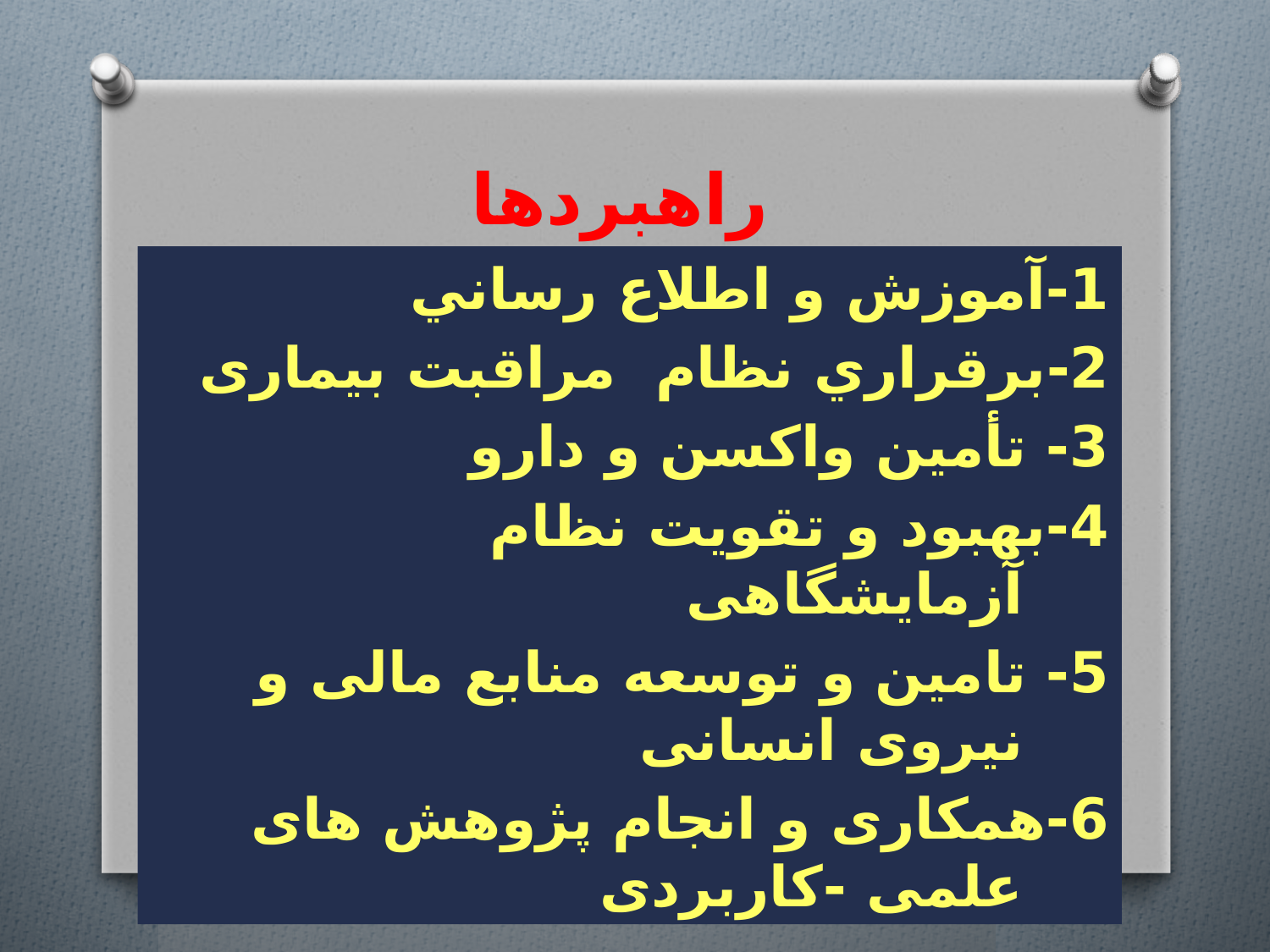

راهبردها
1-آموزش و اطلاع رساني
2-برقراري نظام  مراقبت بیماری
3- تأمين واکسن و دارو
4-بهبود و تقویت نظام آزمایشگاهی
5- تامین و توسعه منابع مالی و نیروی انسانی
6-همکاری و انجام پژوهش های علمی -کاربردی